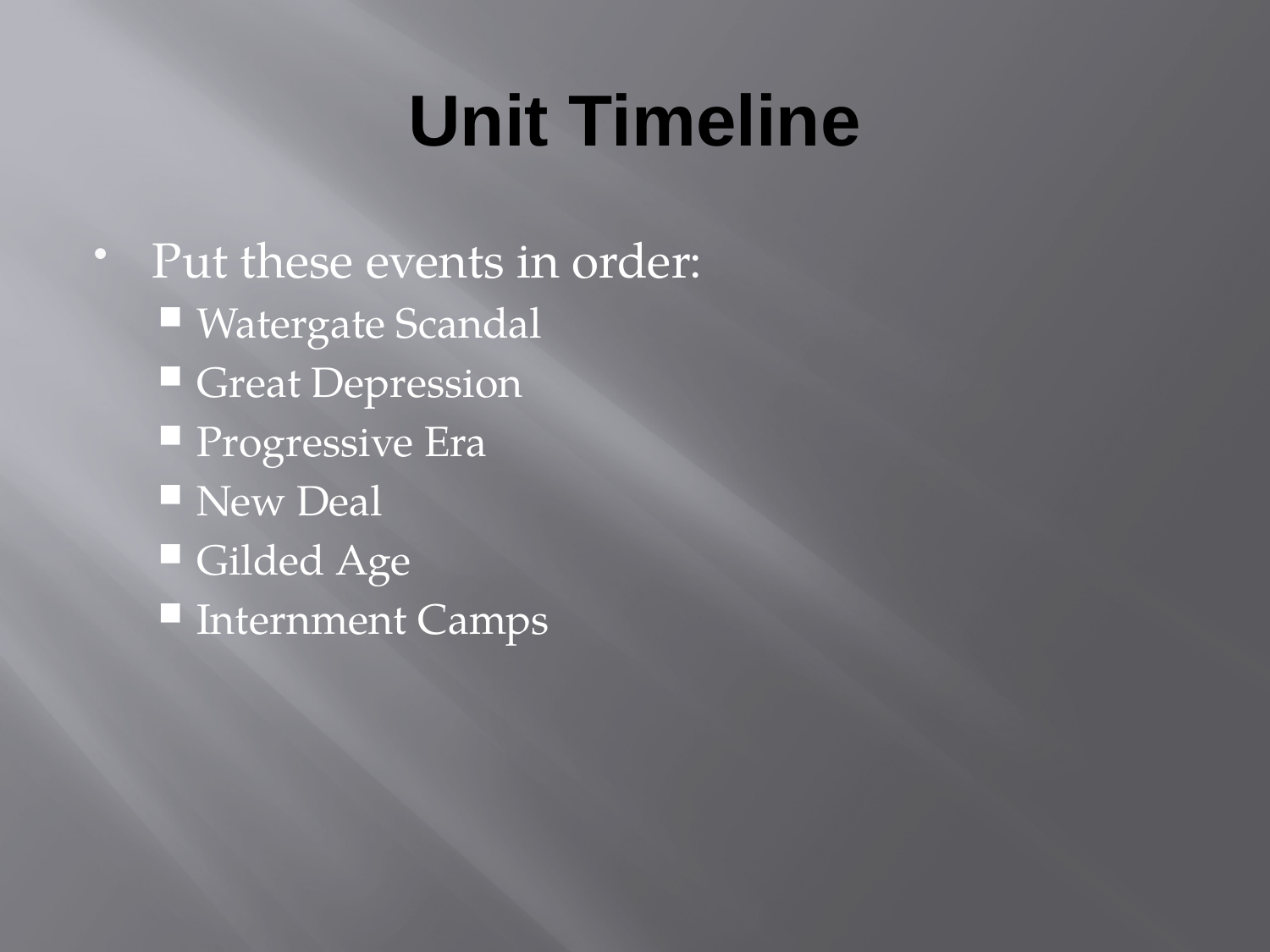

# Unit Timeline
Put these events in order:
Watergate Scandal
Great Depression
Progressive Era
New Deal
Gilded Age
Internment Camps